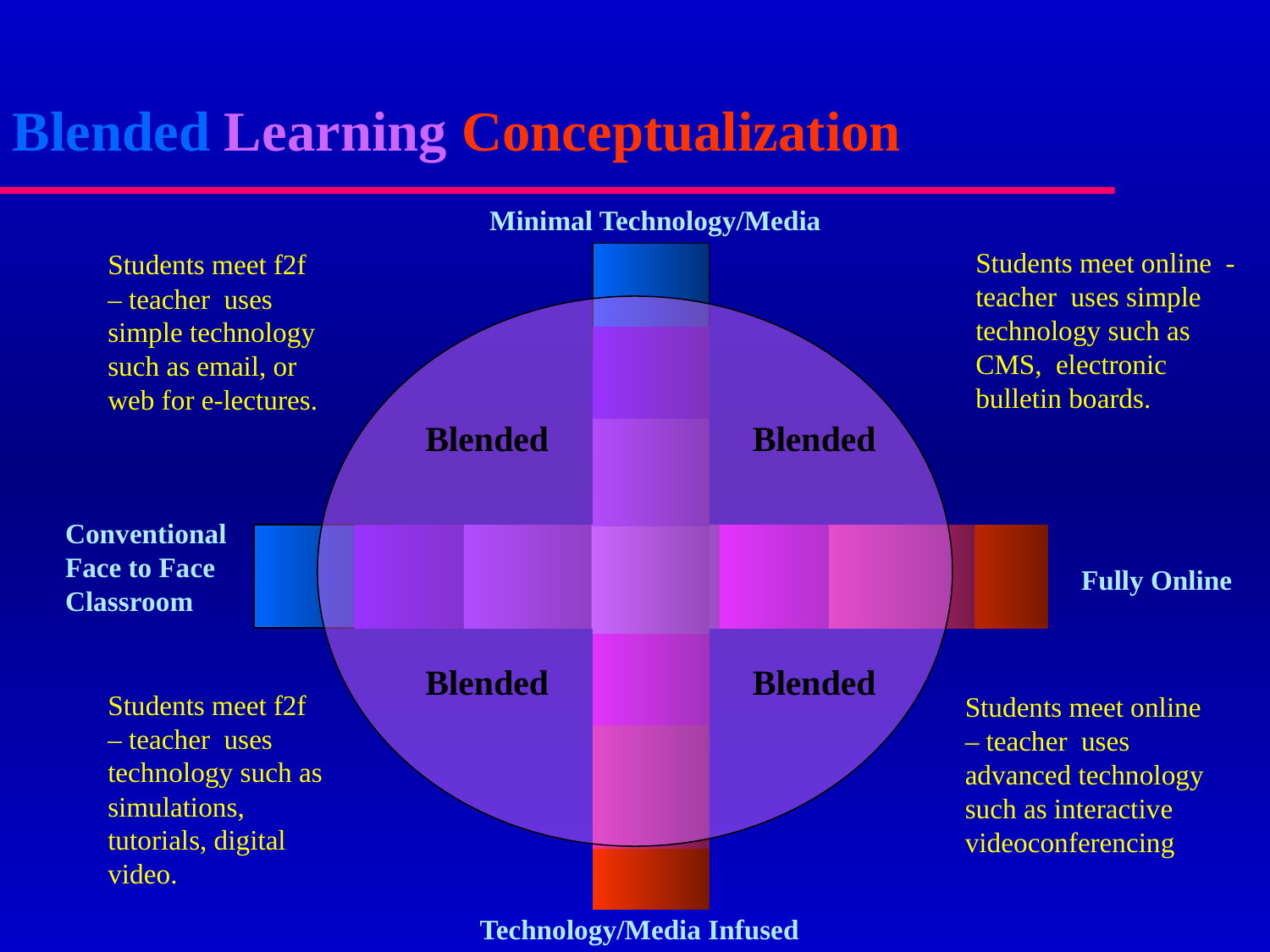

Blended Learning Conceptualization
Minimal Technology/Media
Students meet online  - teacher  uses simple technology such as CMS,  electronic bulletin boards.

Students meet f2f – teacher  uses simple technology such as email, or web for e-lectures.

Blended
Blended

Conventional
Face to Face Classroom
Fully Online
Blended
Blended
Students meet f2f – teacher  uses  technology such as simulations,  tutorials, digital video.

Students meet online – teacher  uses advanced technology such as interactive videoconferencing

Technology/Media Infused